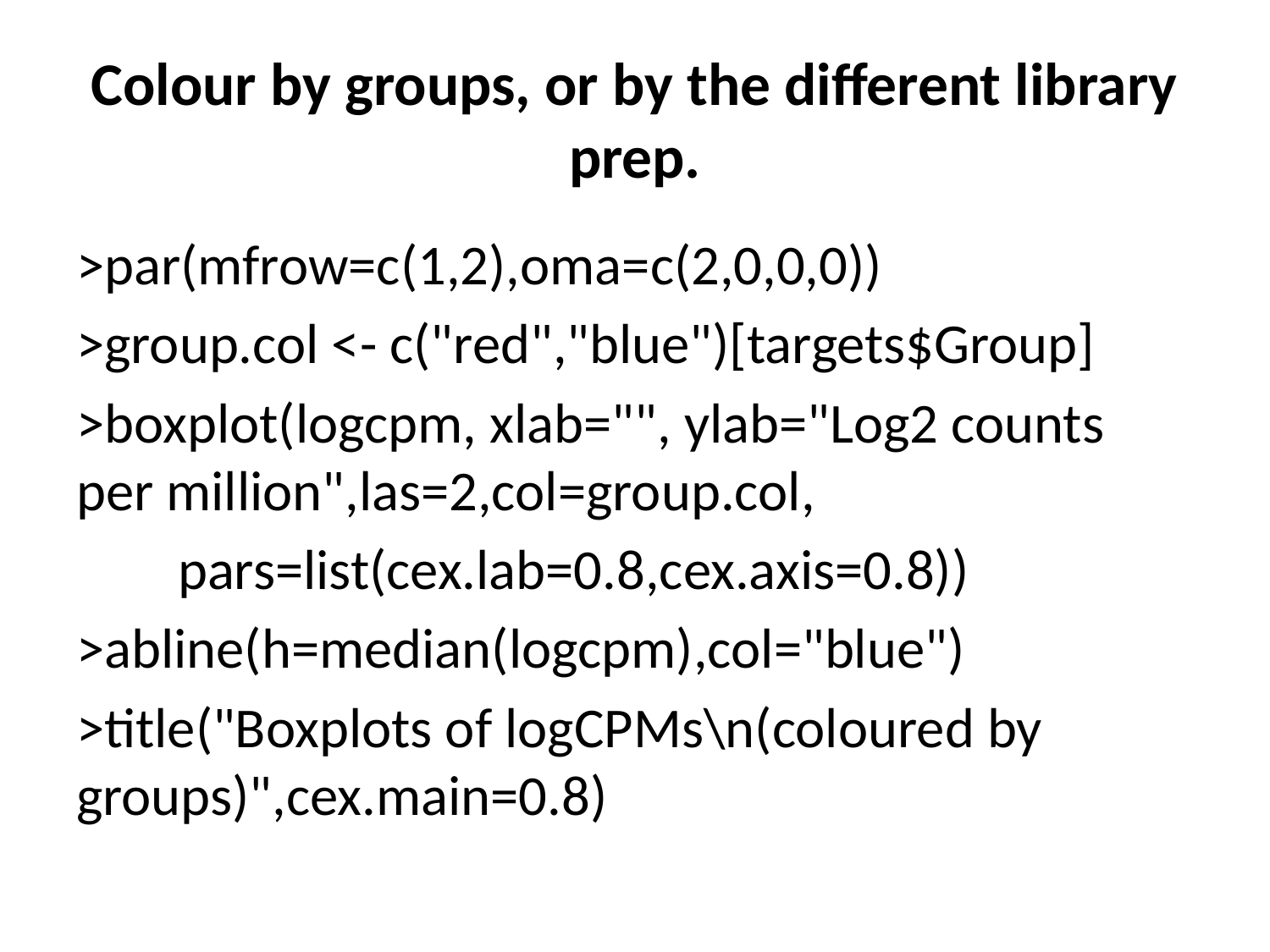

# Colour by groups, or by the different library prep.
>par(mfrow=c(1,2),oma=c(2,0,0,0))
>group.col <- c("red","blue")[targets$Group]
>boxplot(logcpm, xlab="", ylab="Log2 counts per million",las=2,col=group.col,
        pars=list(cex.lab=0.8,cex.axis=0.8))
>abline(h=median(logcpm),col="blue")
>title("Boxplots of logCPMs\n(coloured by groups)",cex.main=0.8)